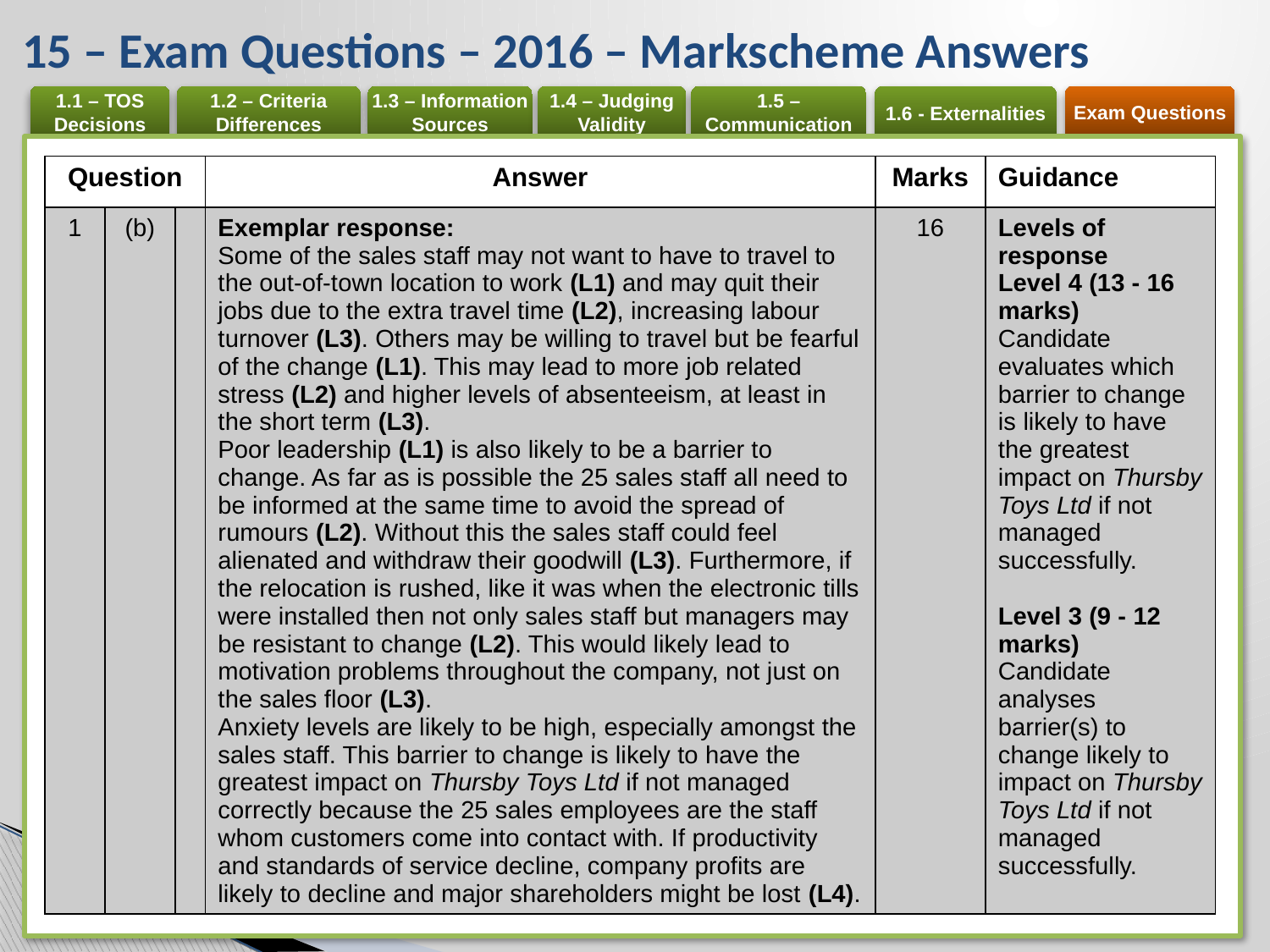

# 15 – Exam Questions – 2016 – Markscheme Answers
| Question |  |  | Answer | Marks | Guidance |
| --- | --- | --- | --- | --- | --- |
| 1 | (b) |  | Exemplar response: Some of the sales staff may not want to have to travel to the out-of-town location to work (L1) and may quit their jobs due to the extra travel time (L2), increasing labour turnover (L3). Others may be willing to travel but be fearful of the change (L1). This may lead to more job related stress (L2) and higher levels of absenteeism, at least in the short term (L3). Poor leadership (L1) is also likely to be a barrier to change. As far as is possible the 25 sales staff all need to be informed at the same time to avoid the spread of rumours (L2). Without this the sales staff could feel alienated and withdraw their goodwill (L3). Furthermore, if the relocation is rushed, like it was when the electronic tills were installed then not only sales staff but managers may be resistant to change (L2). This would likely lead to motivation problems throughout the company, not just on the sales floor (L3). Anxiety levels are likely to be high, especially amongst the sales staff. This barrier to change is likely to have the greatest impact on Thursby Toys Ltd if not managed correctly because the 25 sales employees are the staff whom customers come into contact with. If productivity and standards of service decline, company profits are likely to decline and major shareholders might be lost (L4). | 16 | Levels of response Level 4 (13 - 16 marks) Candidate evaluates which barrier to change is likely to have the greatest impact on Thursby Toys Ltd if not managed successfully. Level 3 (9 - 12 marks) Candidate analyses barrier(s) to change likely to impact on Thursby Toys Ltd if not managed successfully. |